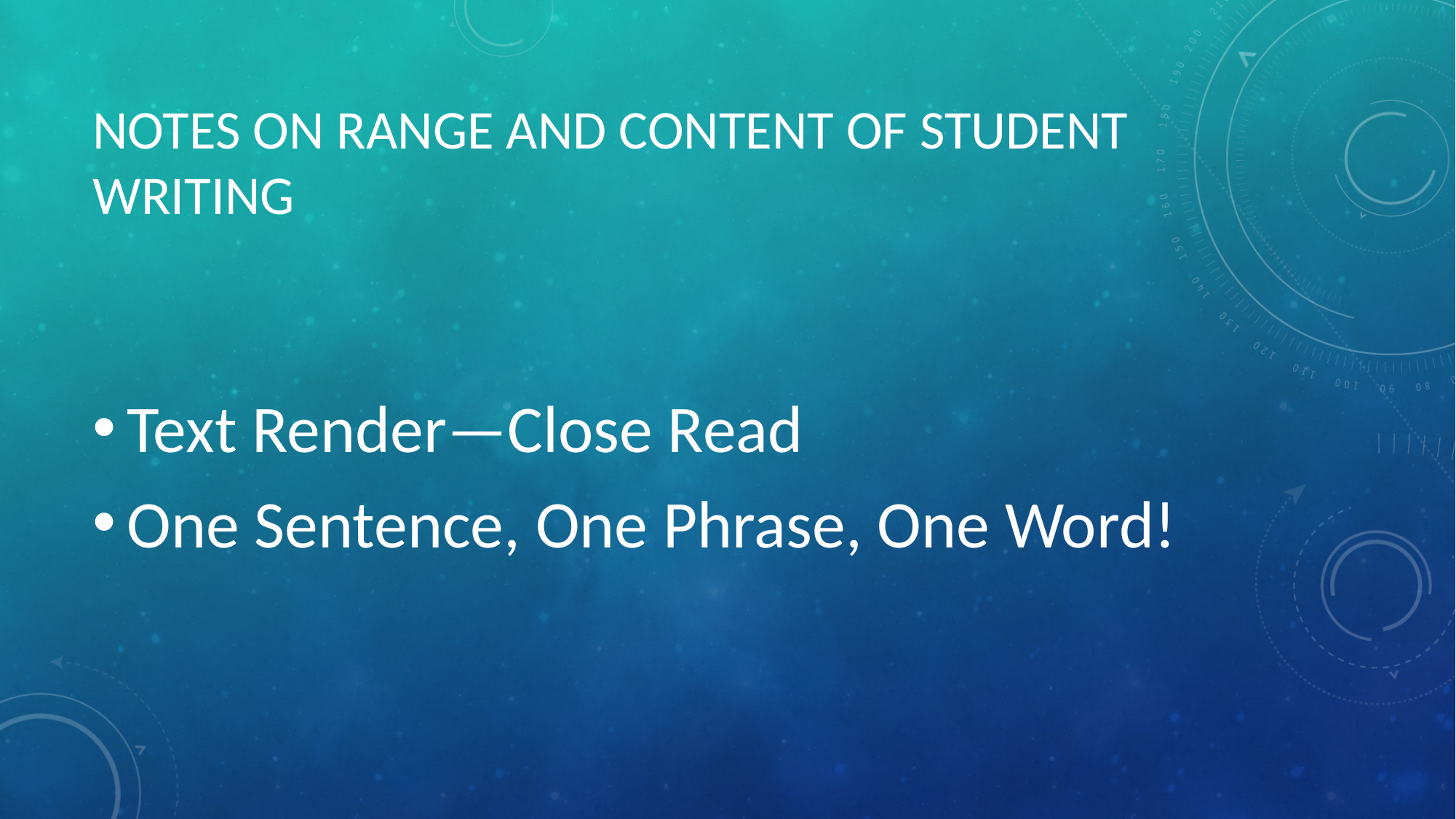

# Notes On Range and Content of Student Writing
Text Render—Close Read
One Sentence, One Phrase, One Word!